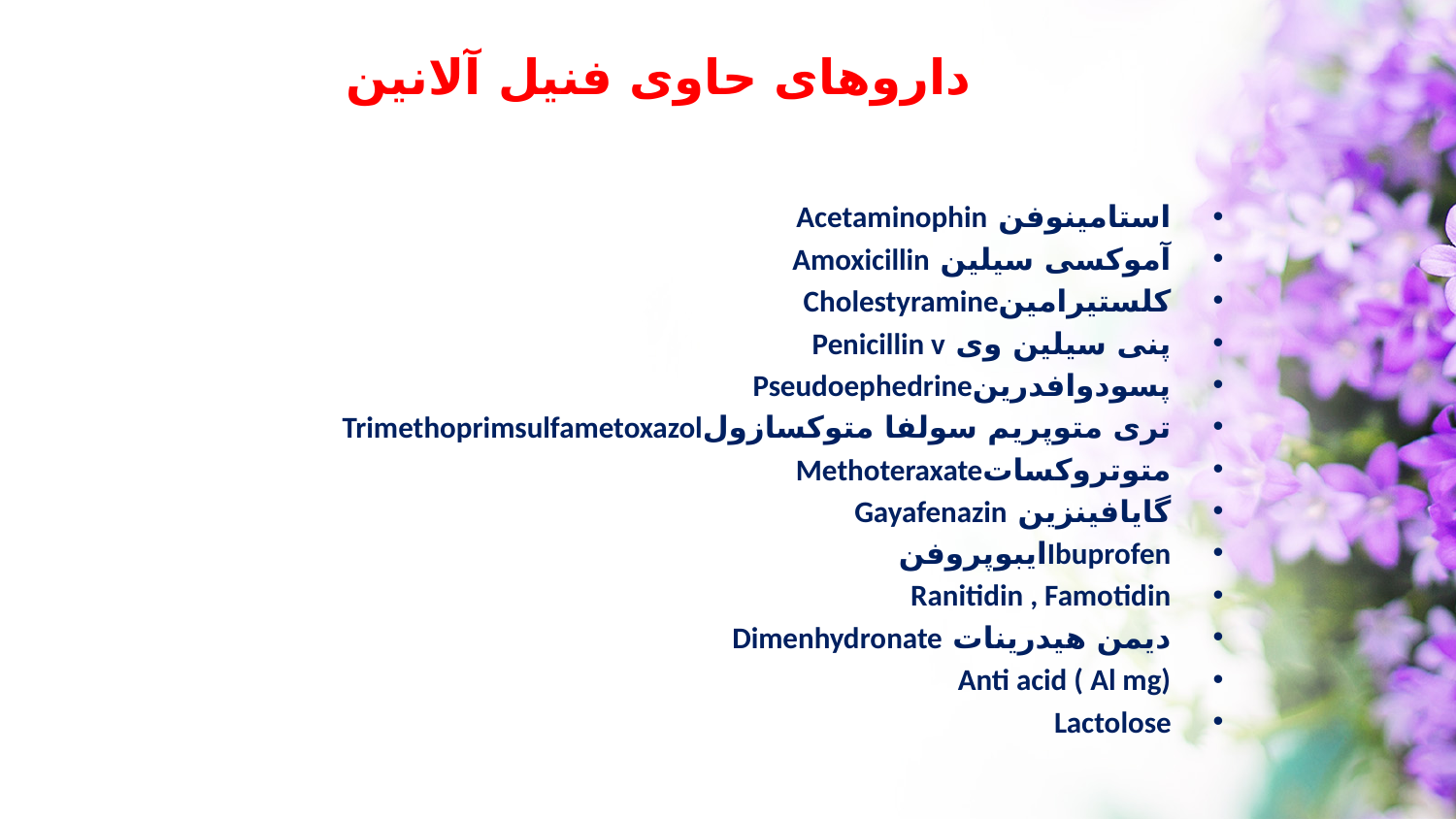

داروهای حاوی فنیل آلانین
استامینوفن Acetaminophin
آموکسی سیلین Amoxicillin
کلستیرامینCholestyramine
پنی سیلین وی Penicillin v
پسودوافدرینPseudoephedrine
تری متوپریم سولفا متوکسازولTrimethoprimsulfametoxazol
متوتروکساتMethoteraxate
گایافینزین Gayafenazin
Ibuprofenایبوپروفن
Ranitidin , Famotidin
دیمن هیدرینات Dimenhydronate
Anti acid ( Al mg)
Lactolose